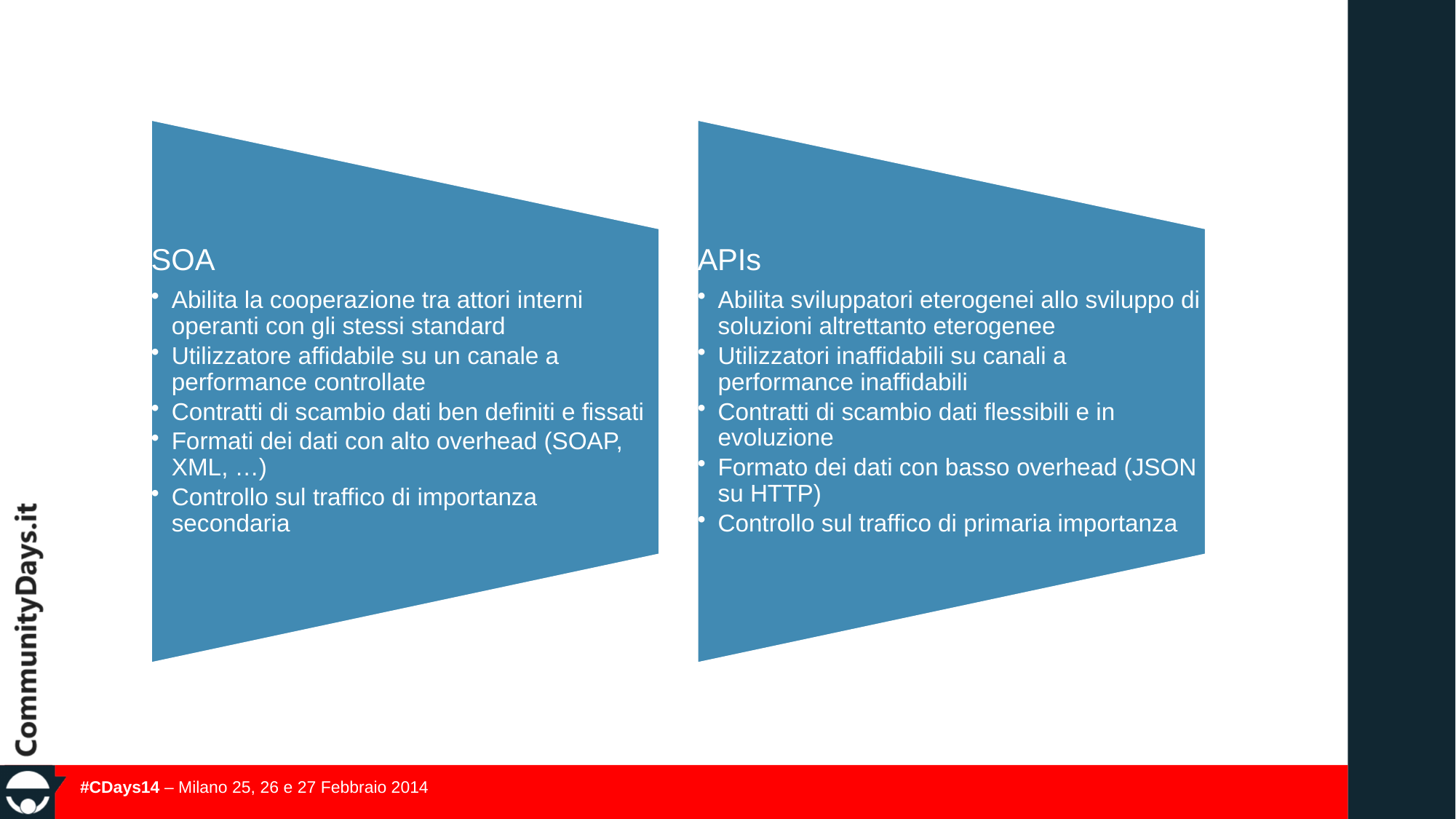

#
SOA
Abilita la cooperazione tra attori interni operanti con gli stessi standard
Utilizzatore affidabile su un canale a performance controllate
Contratti di scambio dati ben definiti e fissati
Formati dei dati con alto overhead (SOAP, XML, …)
Controllo sul traffico di importanza secondaria
APIs
Abilita sviluppatori eterogenei allo sviluppo di soluzioni altrettanto eterogenee
Utilizzatori inaffidabili su canali a performance inaffidabili
Contratti di scambio dati flessibili e in evoluzione
Formato dei dati con basso overhead (JSON su HTTP)
Controllo sul traffico di primaria importanza